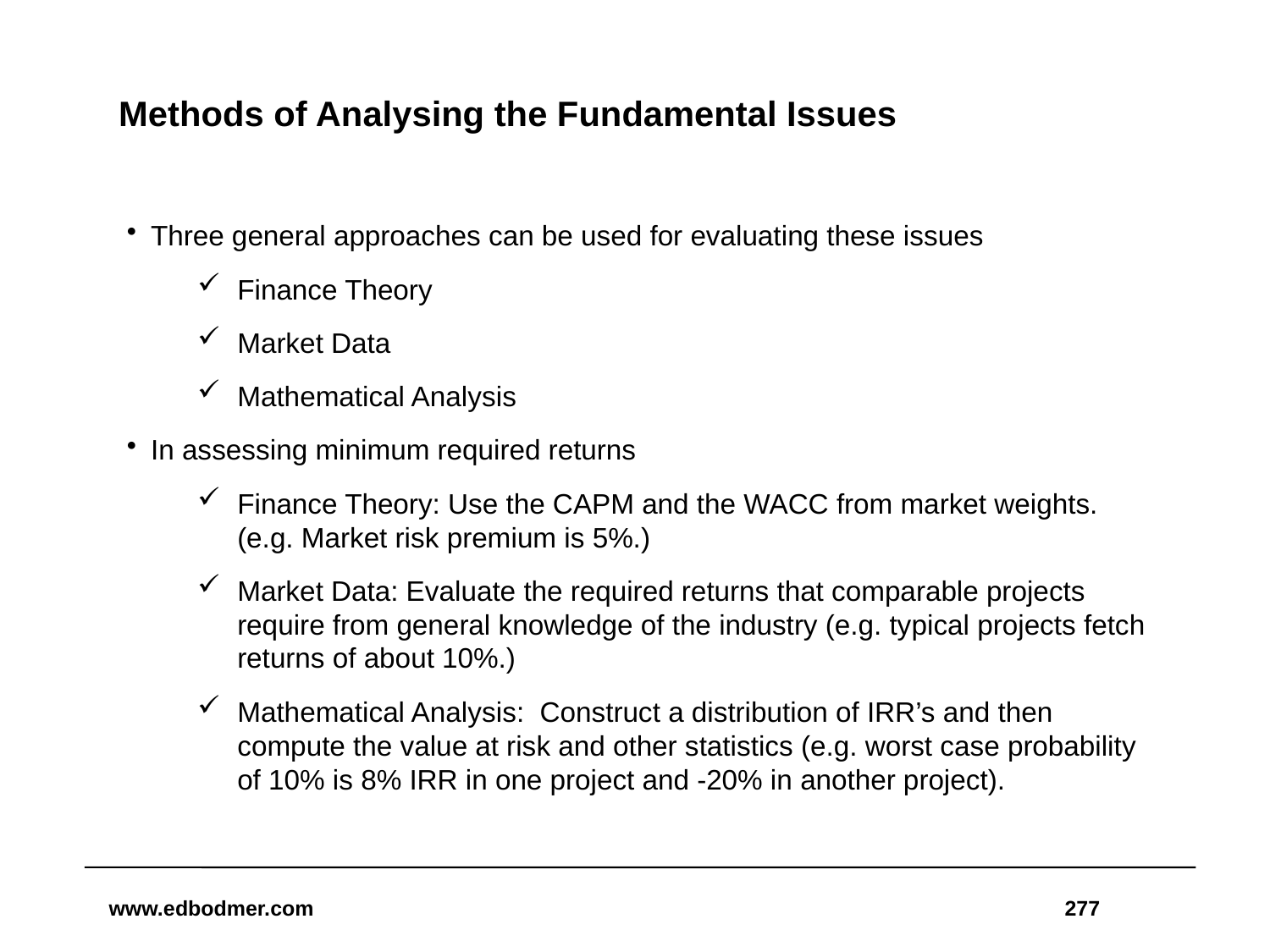

# Methods of Analysing the Fundamental Issues
Three general approaches can be used for evaluating these issues
Finance Theory
Market Data
Mathematical Analysis
In assessing minimum required returns
Finance Theory: Use the CAPM and the WACC from market weights.  (e.g. Market risk premium is 5%.)
Market Data: Evaluate the required returns that comparable projects require from general knowledge of the industry (e.g. typical projects fetch returns of about 10%.)
Mathematical Analysis:  Construct a distribution of IRR’s and then compute the value at risk and other statistics (e.g. worst case probability of 10% is 8% IRR in one project and -20% in another project).